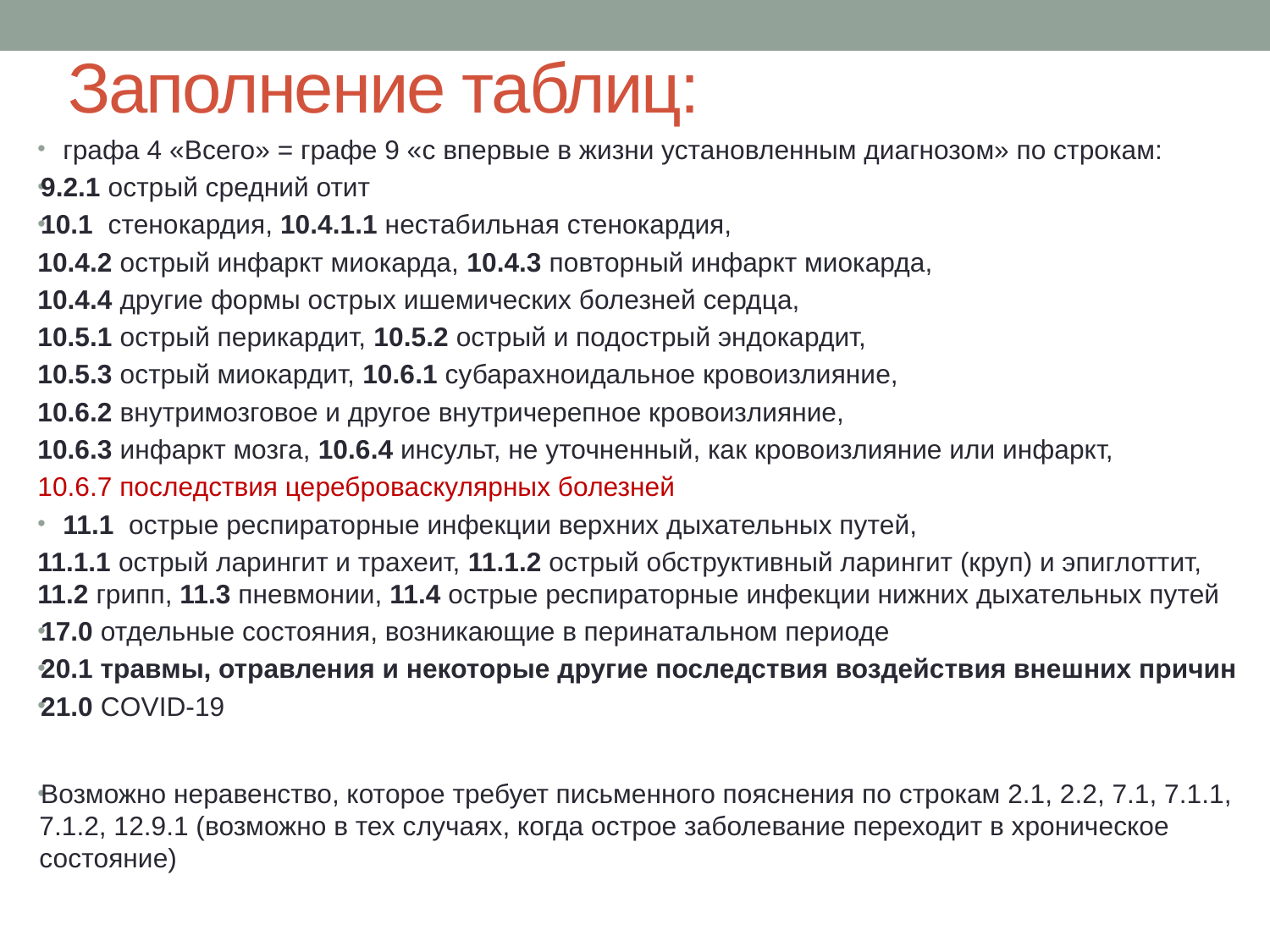

# Заполнение таблиц:
графа 4 «Всего» = графе 9 «с впервые в жизни установленным диагнозом» по строкам:
9.2.1 острый средний отит
10.1  стенокардия, 10.4.1.1 нестабильная стенокардия,
10.4.2 острый инфаркт миокарда, 10.4.3 повторный инфаркт миокарда,
10.4.4 другие формы острых ишемических болезней сердца,
10.5.1 острый перикардит, 10.5.2 острый и подострый эндокардит,
10.5.3 острый миокардит, 10.6.1 субарахноидальное кровоизлияние,
10.6.2 внутримозговое и другое внутричерепное кровоизлияние,
10.6.3 инфаркт мозга, 10.6.4 инсульт, не уточненный, как кровоизлияние или инфаркт,
10.6.7 последствия цереброваскулярных болезней
11.1  острые респираторные инфекции верхних дыхательных путей,
11.1.1 острый ларингит и трахеит, 11.1.2 острый обструктивный ларингит (круп) и эпиглоттит, 11.2 грипп, 11.3 пневмонии, 11.4 острые респираторные инфекции нижних дыхательных путей
17.0 отдельные состояния, возникающие в перинатальном периоде
20.1 травмы, отравления и некоторые другие последствия воздействия внешних причин
21.0 COVID-19

Возможно неравенство, которое требует письменного пояснения по строкам 2.1, 2.2, 7.1, 7.1.1, 7.1.2, 12.9.1 (возможно в тех случаях, когда острое заболевание переходит в хроническое состояние)